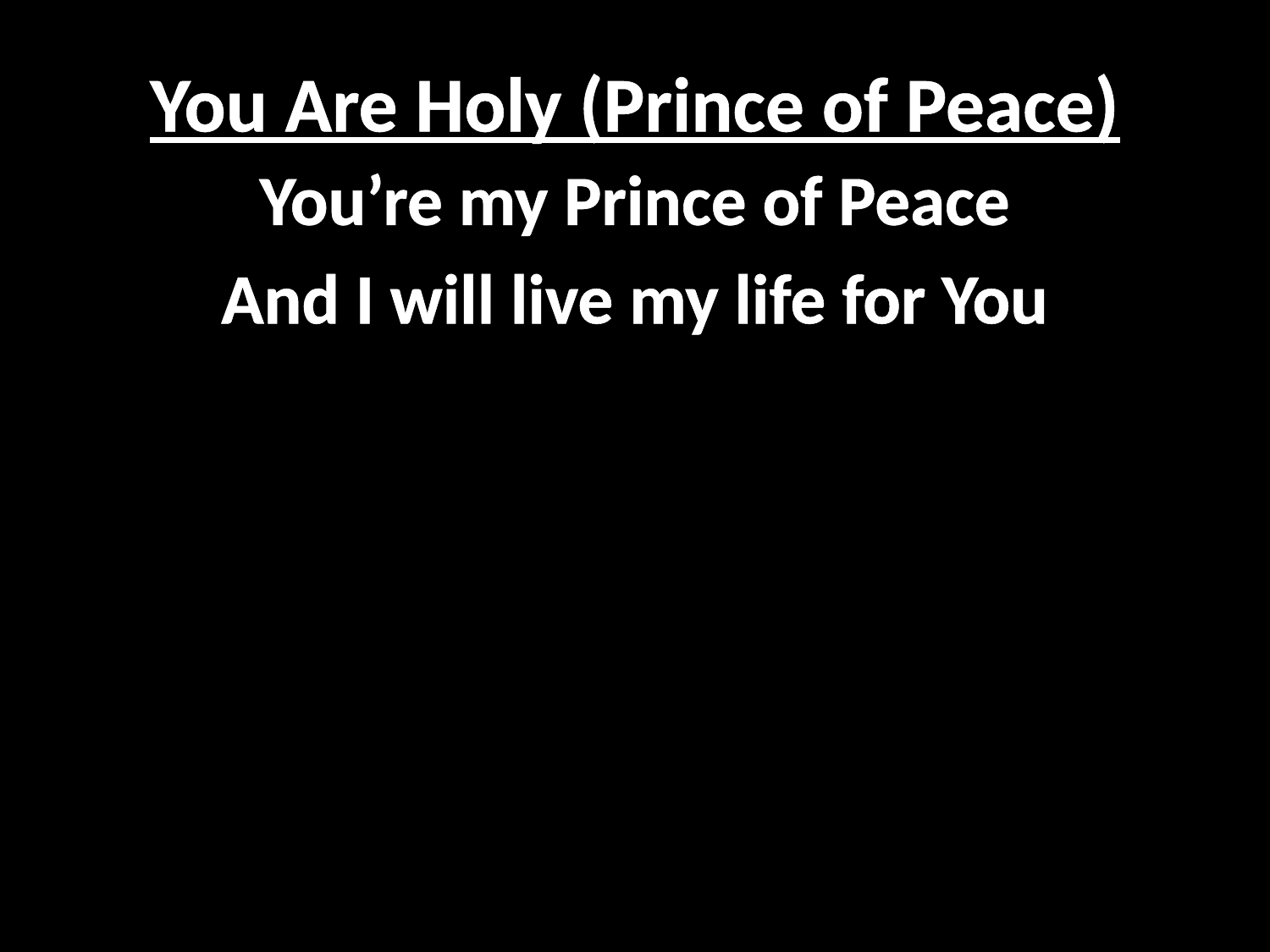

# You Are Holy (Prince of Peace)
You’re my Prince of Peace
And I will live my life for You